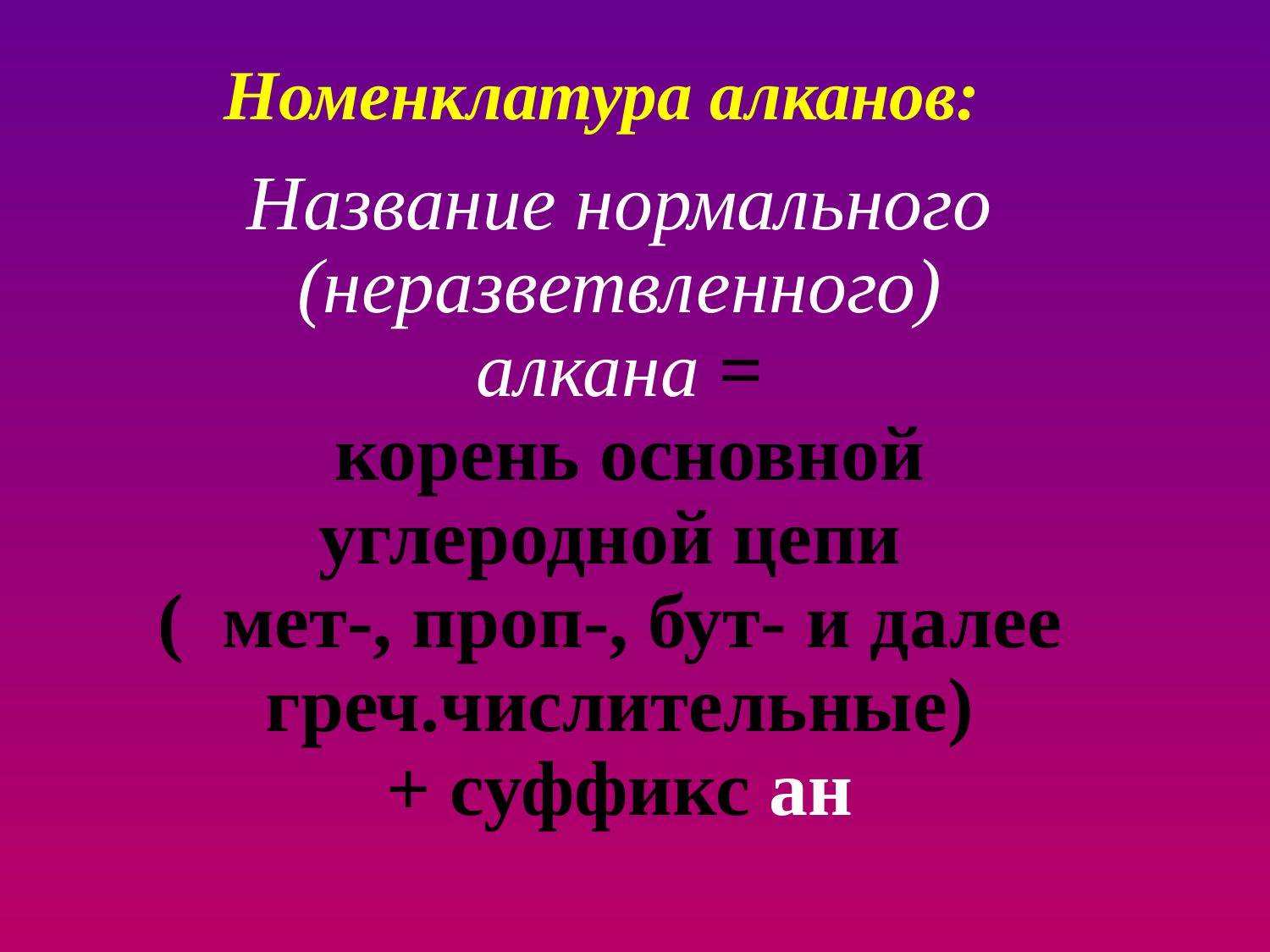

# Номенклатура алканов:
Название нормального (неразветвленного)
алкана =
 корень основной углеродной цепи
(  мет-, проп-, бут- и далее  греч.числительные)
+ суффикс aн